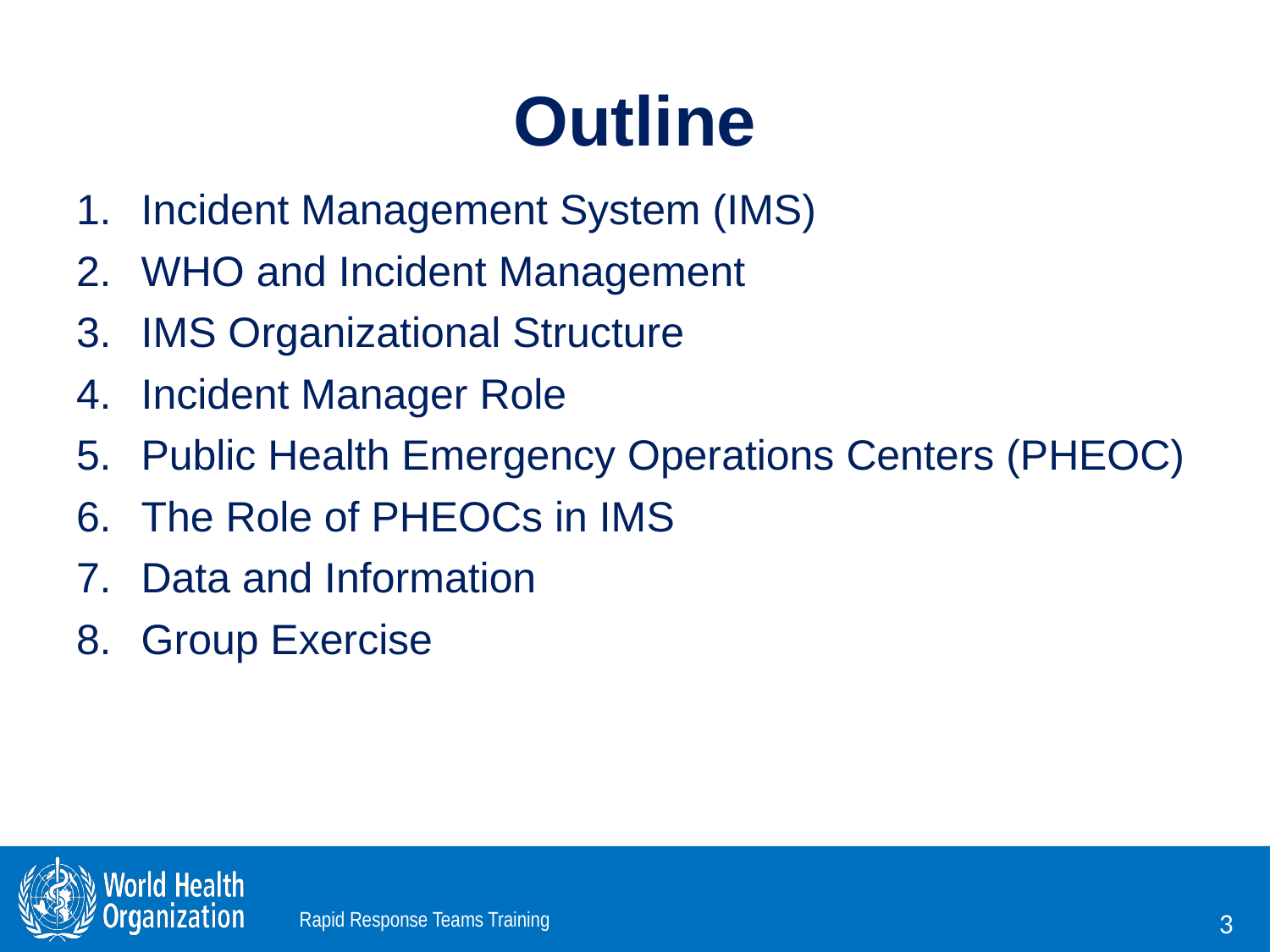

# Outline
Incident Management System (IMS)
WHO and Incident Management
IMS Organizational Structure
Incident Manager Role
Public Health Emergency Operations Centers (PHEOC)
The Role of PHEOCs in IMS
Data and Information
Group Exercise